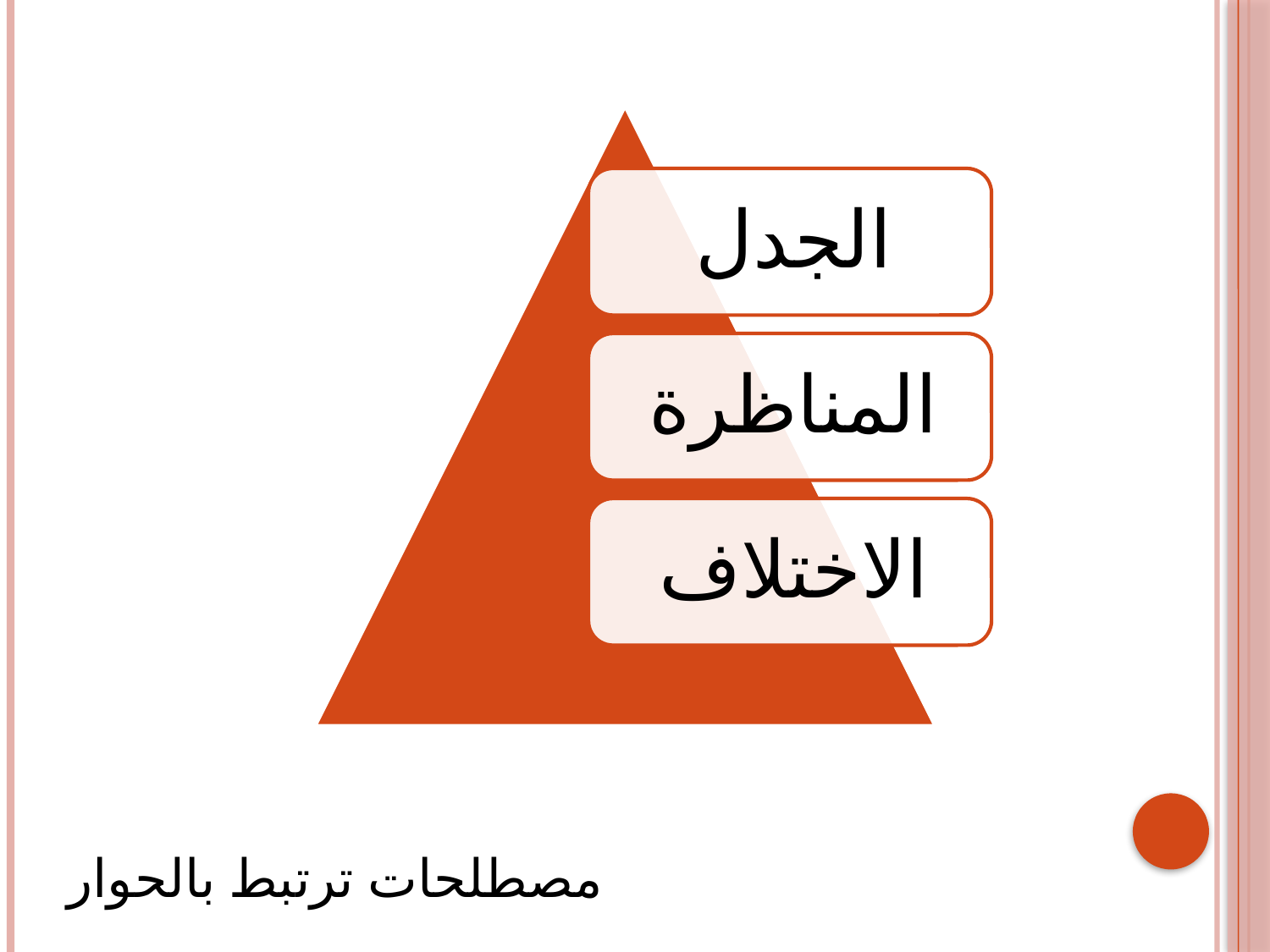

الجدل
المناظرة
الاختلاف
# مصطلحات ترتبط بالحوار